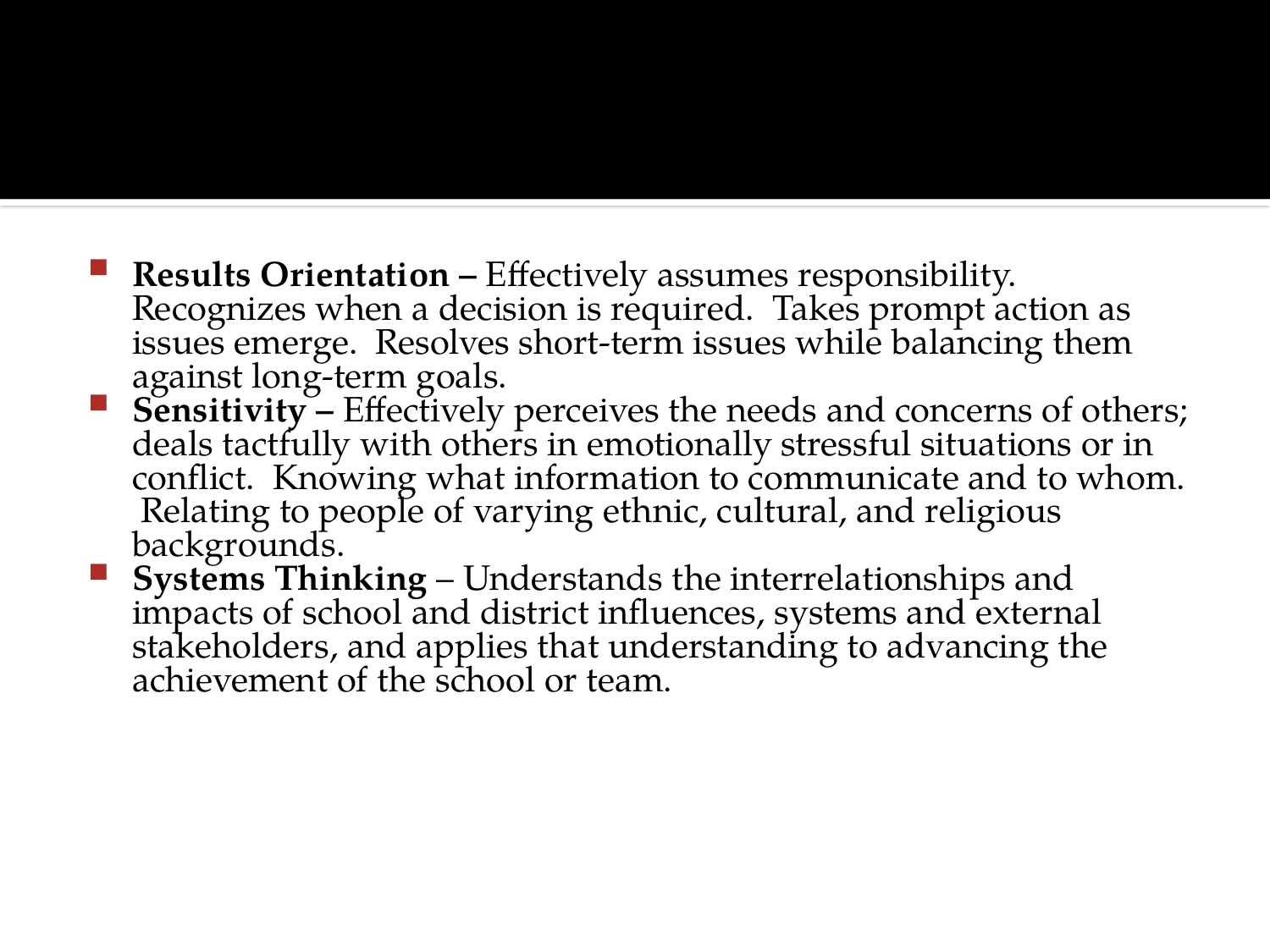

#
Results Orientation – Effectively assumes responsibility.  Recognizes when a decision is required.  Takes prompt action as issues emerge.  Resolves short-term issues while balancing them against long-term goals.
Sensitivity – Effectively perceives the needs and concerns of others; deals tactfully with others in emotionally stressful situations or in conflict.  Knowing what information to communicate and to whom.  Relating to people of varying ethnic, cultural, and religious backgrounds.
Systems Thinking – Understands the interrelationships and impacts of school and district influences, systems and external stakeholders, and applies that understanding to advancing the achievement of the school or team.